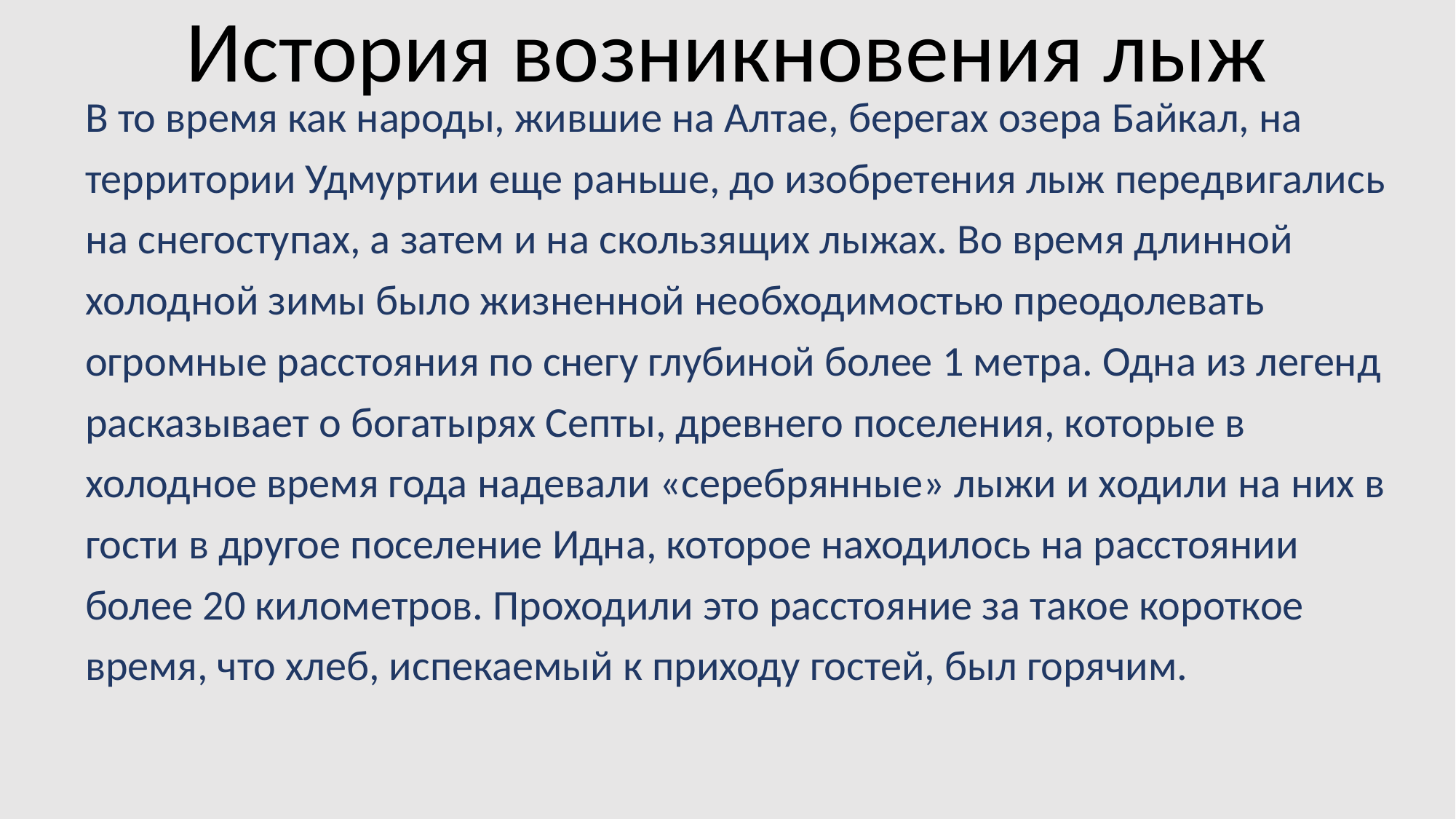

# История возникновения лыж
 В то время как народы, жившие на Алтае, берегах озера Байкал, на
 территории Удмуртии еще раньше, до изобретения лыж передвигались
 на снегоступах, а затем и на скользящих лыжах. Во время длинной
 холодной зимы было жизненной необходимостью преодолевать
 огромные расстояния по снегу глубиной более 1 метра. Одна из легенд
 расказывает о богатырях Септы, древнего поселения, которые в
 холодное время года надевали «серебрянные» лыжи и ходили на них в
 гости в другое поселение Идна, которое находилось на расстоянии
 более 20 километров. Проходили это расстояние за такое короткое
 время, что хлеб, испекаемый к приходу гостей, был горячим.